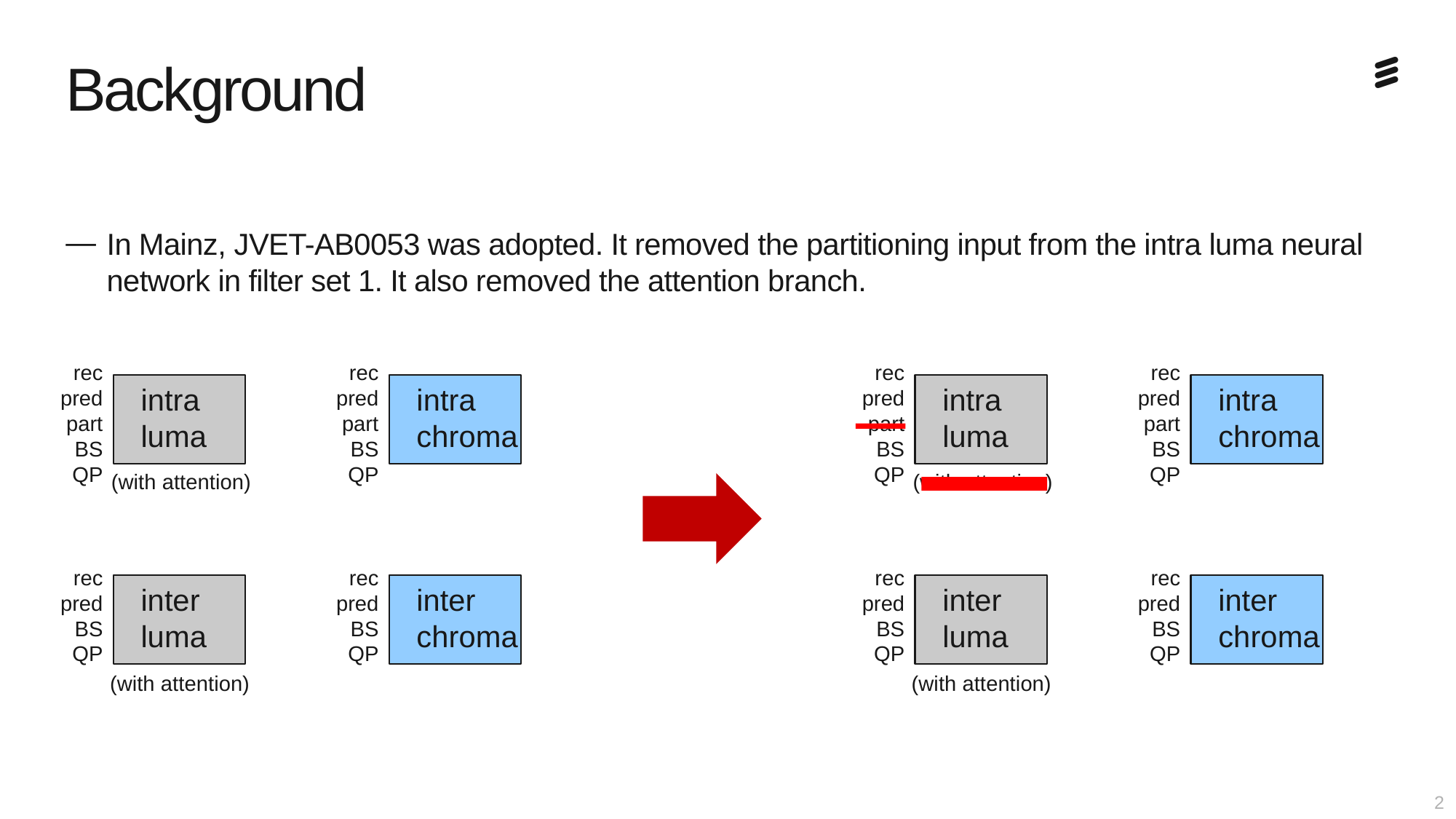

# Background
In Mainz, JVET-AB0053 was adopted. It removed the partitioning input from the intra luma neural network in filter set 1. It also removed the attention branch.

rec
pred
part
BS
QP
rec
pred
part
BS
QP
rec
pred
part
BS
QP
rec
pred
part
BS
QP

intra
luma
intra
chroma
intra
luma
intra
chroma

(with attention)
(with attention)

rec
pred
BS
QP
rec
pred
BS
QP
rec
pred
BS
QP
rec
pred
BS
QP

inter
luma
inter
chroma
inter
luma
inter
chroma
(with attention)
(with attention)
2